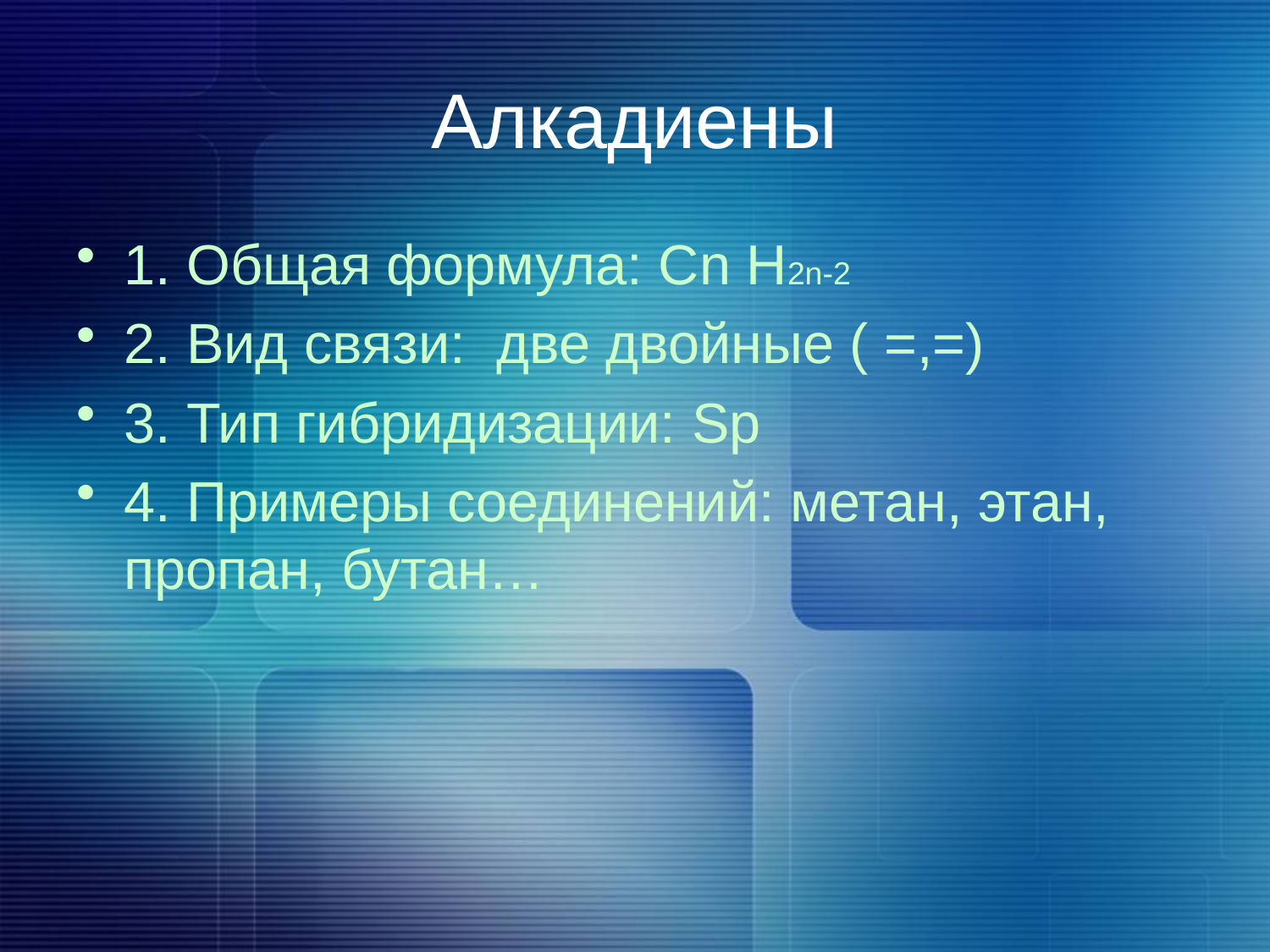

# Алкадиены
1. Общая формула: Сn Н2n-2
2. Вид связи:  две двойные ( =,=)
3. Тип гибридизации: Sp
4. Примеры соединений: метан, этан, пропан, бутан…